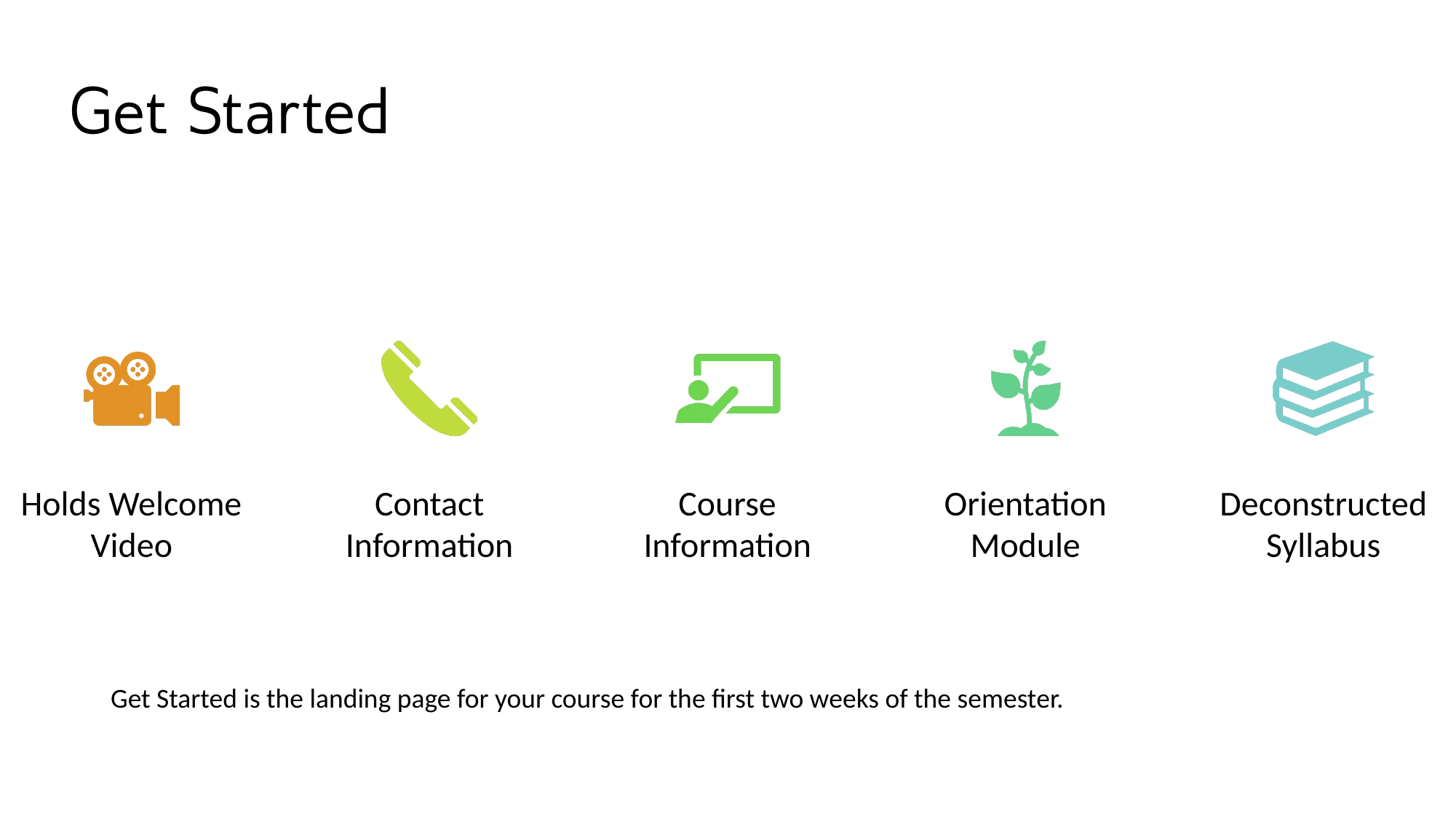

# Get Started
Holds Welcome Video
Contact Information
Course Information
Orientation Module
Deconstructed Syllabus
Get Started is the landing page for your course for the first two weeks of the semester.